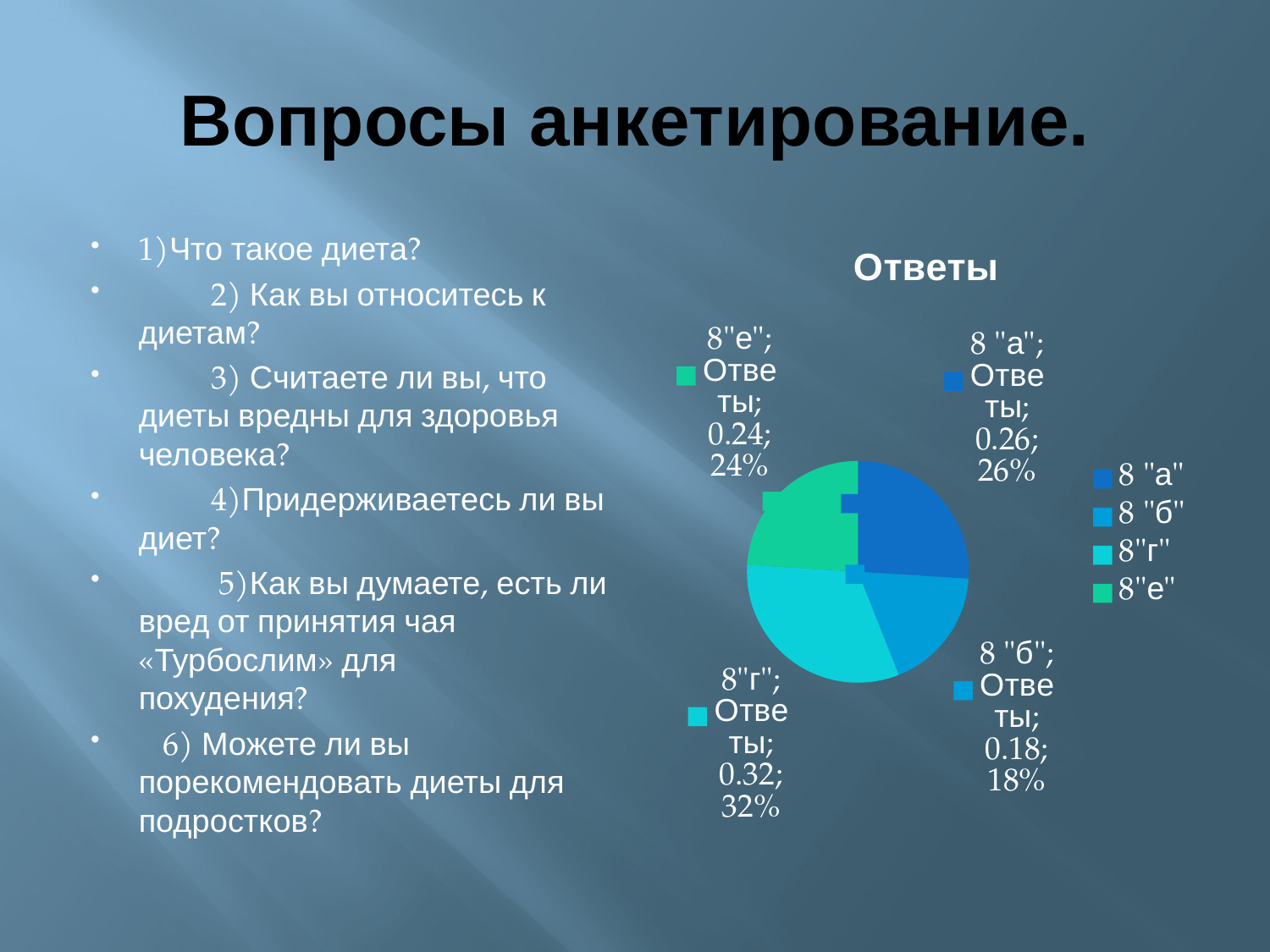

# Вопросы анкетирование.
1)Что такое диета?
         2) Как вы относитесь к диетам?
         3) Считаете ли вы, что диеты вредны для здоровья человека?
         4)Придерживаетесь ли вы диет?
          5)Как вы думаете, есть ли вред от принятия чая «Турбослим» для        похудения?
   6) Можете ли вы порекомендовать диеты для подростков?

### Chart:

| Category | Ответы |
|---|---|
| 8 "а" | 0.26 |
| 8 "б" | 0.18000000000000013 |
| 8"г" | 0.32000000000000034 |
| 8"е" | 0.24000000000000013 |